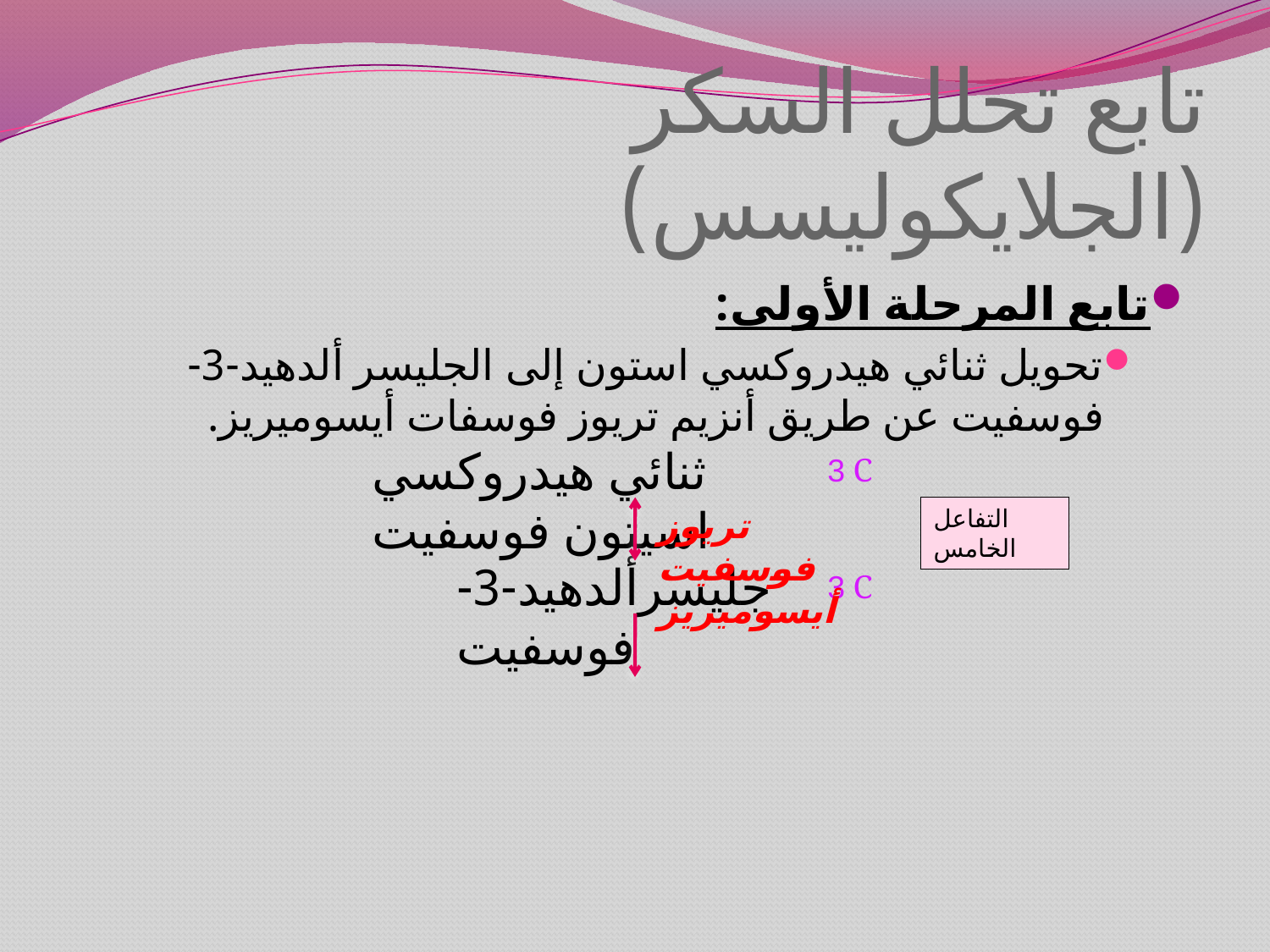

# تابع تحلل السكر (الجلايكوليسس)
تابع المرحلة الأولى:
تحويل ثنائي هيدروكسي استون إلى الجليسر ألدهيد-3- فوسفيت عن طريق أنزيم تريوز فوسفات أيسوميريز.
ثنائي هيدروكسي اسيتون فوسفيت
3 C
تريوز فوسفيت أيسوميريز
التفاعل الخامس
جليسرألدهيد-3-فوسفيت
3 C